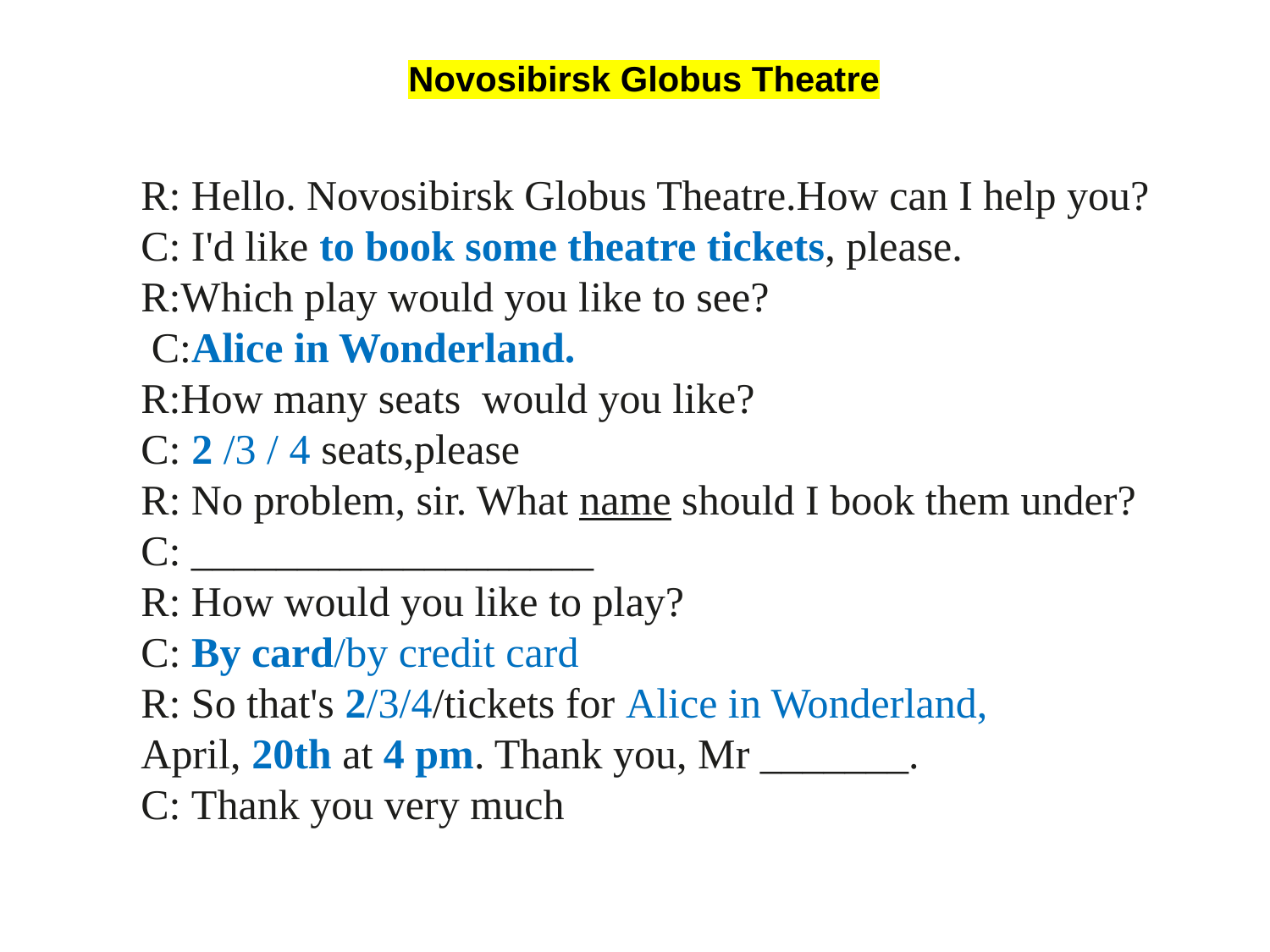

Novosibirsk Globus Theatre
R: Hello. Novosibirsk Globus Theatre.How can I help you?
C: I'd like to book some theatre tickets, please.
R:Which play would you like to see?
 C:Alice in Wonderland.
R:How many seats  would you like?
C: 2 /3 / 4 seats,please
R: No problem, sir. What name should I book them under?
C: ___________________
R: How would you like to play?
C: By card/by credit card
R: So that's 2/3/4/tickets for Alice in Wonderland,
April, 20th at 4 pm. Thank you, Mr _______.
C: Thank you very much